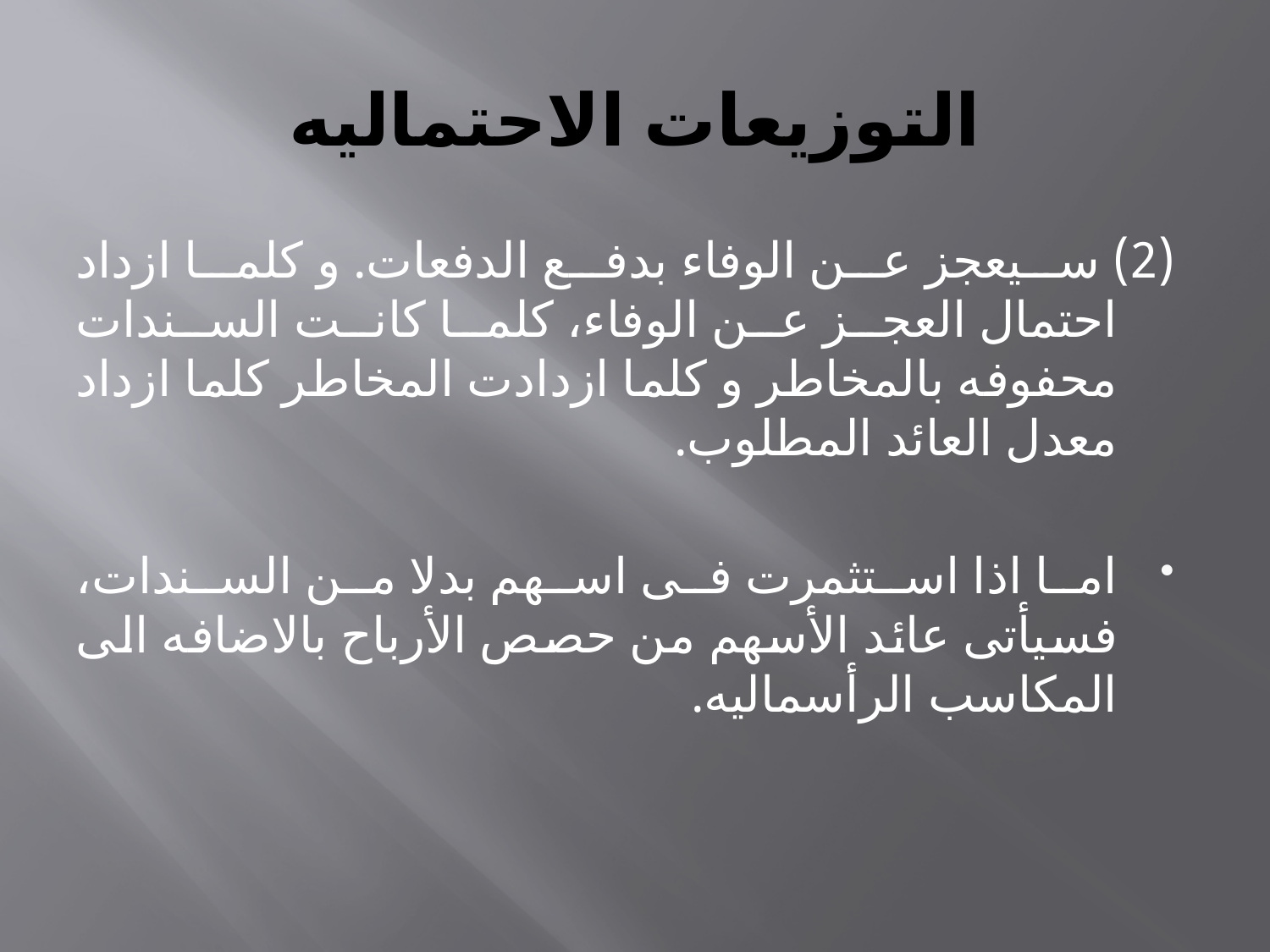

# التوزيعات الاحتماليه
(2) سيعجز عن الوفاء بدفع الدفعات. و كلما ازداد احتمال العجز عن الوفاء، كلما كانت السندات محفوفه بالمخاطر و كلما ازدادت المخاطر كلما ازداد معدل العائد المطلوب.

اما اذا استثمرت فى اسهم بدلا من السندات، فسيأتى عائد الأسهم من حصص الأرباح بالاضافه الى المكاسب الرأسماليه.